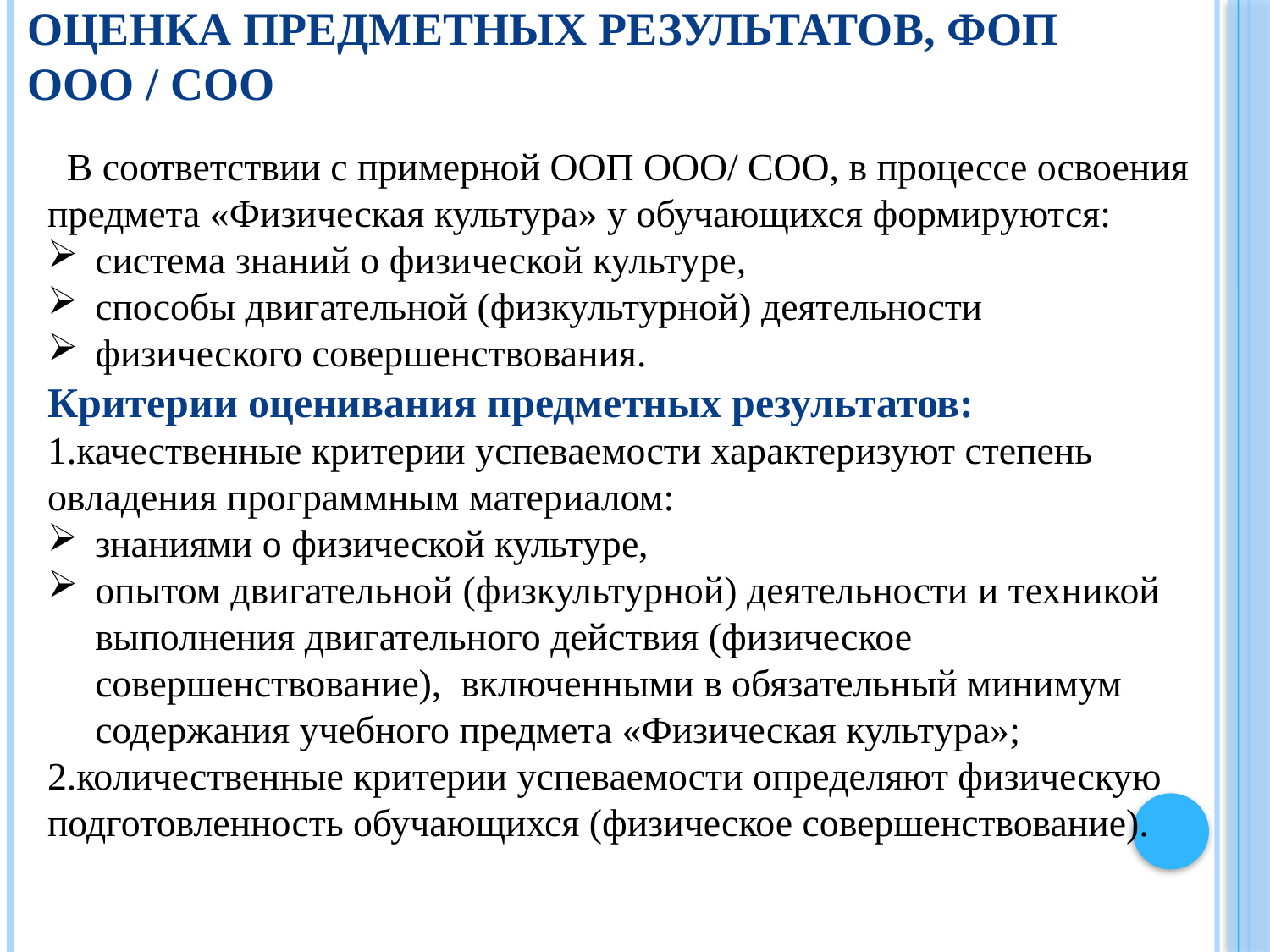

# Оценка предметных результатов, ФОП ООО / СОО
  В соответствии с примерной ООП ООО/ СОО, в процессе освоения предмета «Физическая культура» у обучающихся формируются:
система знаний о физической культуре,
способы двигательной (физкультурной) деятельности
физического совершенствования.
Критерии оценивания предметных результатов:
1.качественные критерии успеваемости характеризуют степень овладения программным материалом:
знаниями о физической культуре,
опытом двигательной (физкультурной) деятельности и техникой выполнения двигательного действия (физическое совершенствование),  включенными в обязательный минимум содержания учебного предмета «Физическая культура»;
2.количественные критерии успеваемости определяют физическую подготовленность обучающихся (физическое совершенствование).